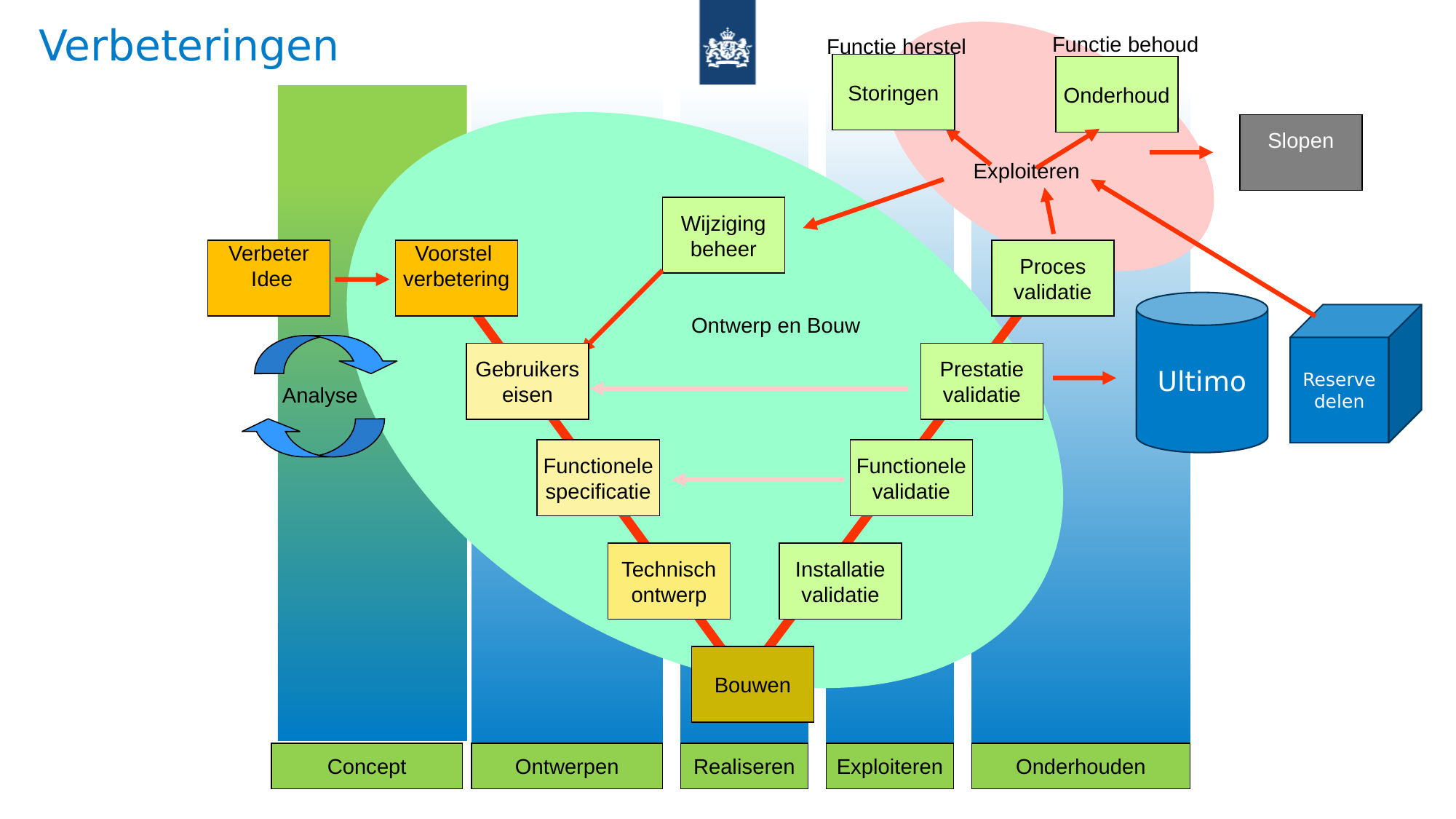

Verbeteringen
Functie behoud
Functie herstel

Storingen
Onderhoud

Slopen

Exploiteren

Wijziging
beheer
Verbeter
 Idee
Voorstel
verbetering
Proces
validatie

Ultimo
Reserve delen
Ontwerp en Bouw

Gebruikers
eisen
Prestatie
validatie
Analyse

Functionele
specificatie
Functionele
validatie

Technisch
ontwerp
Installatie
validatie
Bouwen
Concept
Ontwerpen
Realiseren
Exploiteren
Onderhouden